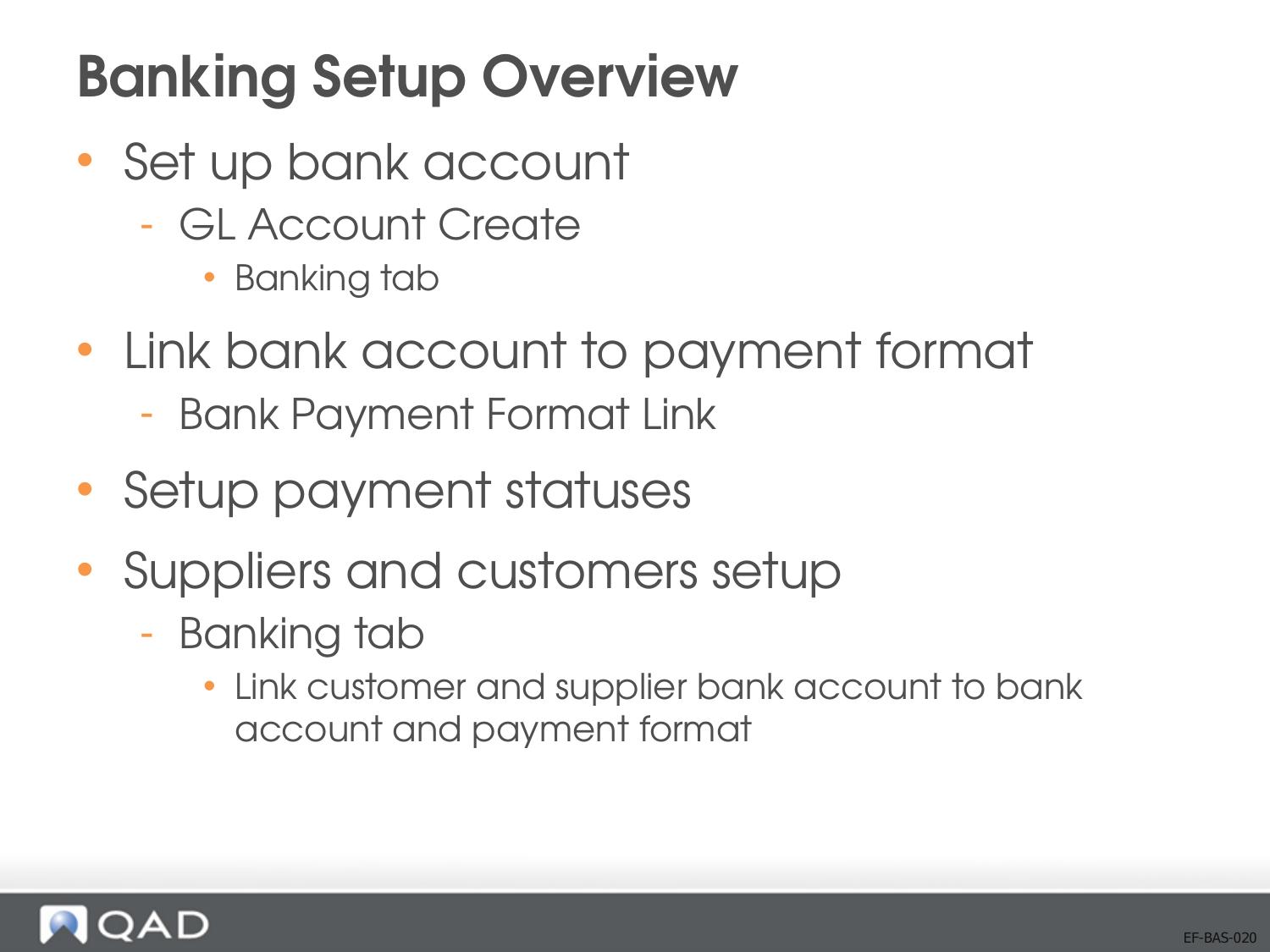

# Banking Setup Overview
Set up bank account
GL Account Create
Banking tab
Link bank account to payment format
Bank Payment Format Link
Setup payment statuses
Suppliers and customers setup
Banking tab
Link customer and supplier bank account to bank account and payment format
EF-BAS-020